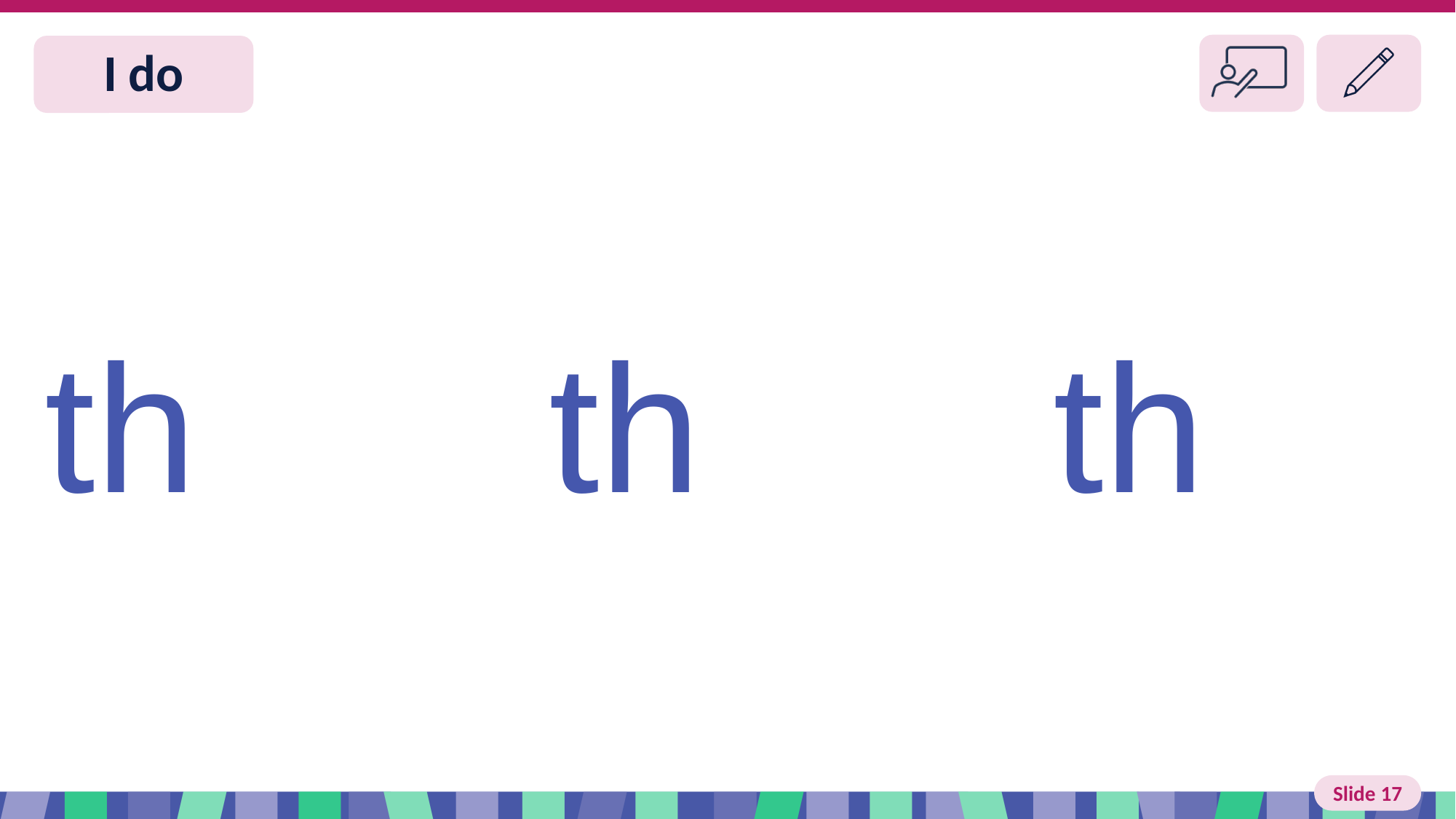

# Slide 17 I do
th       th       th